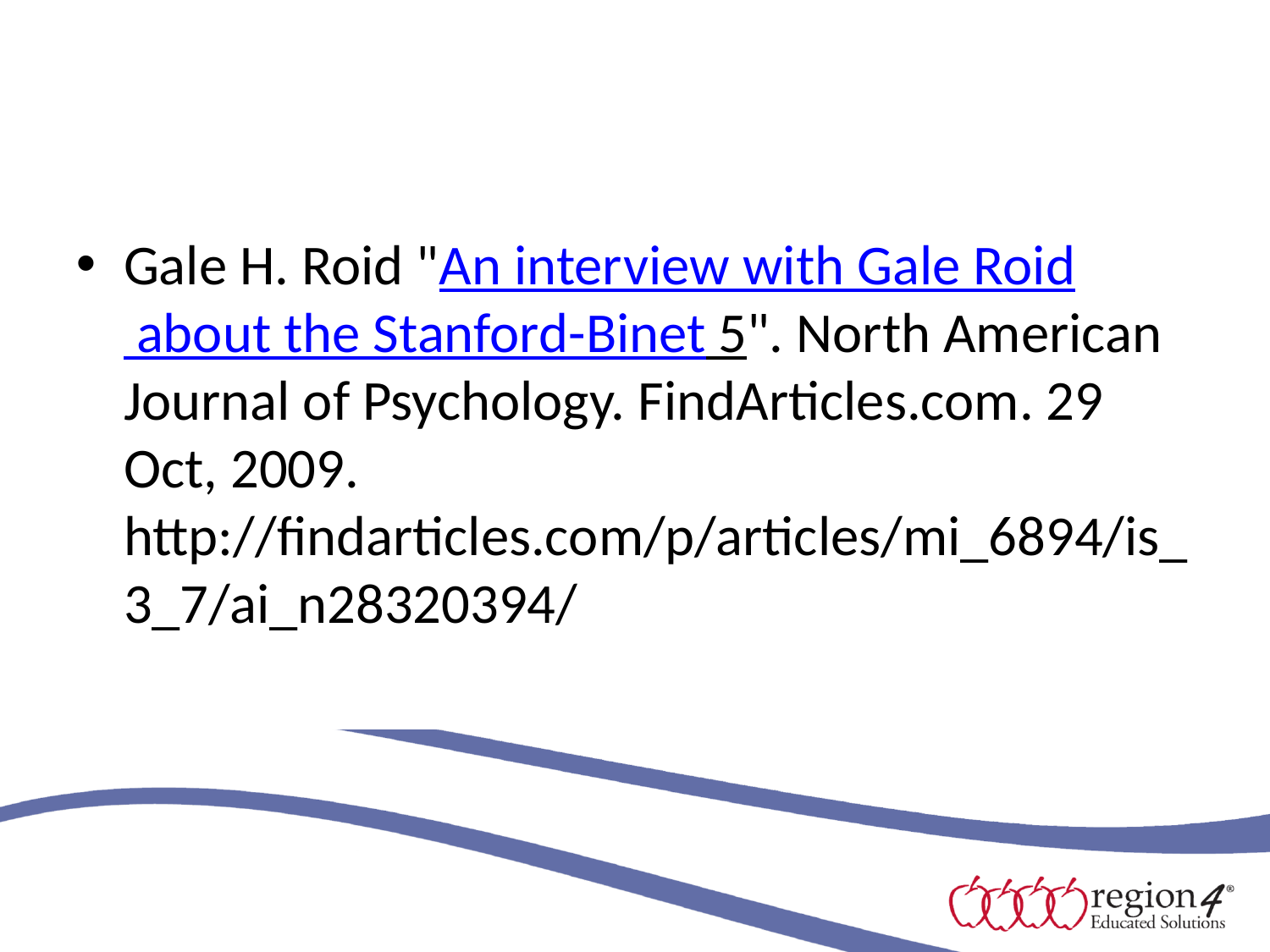

#
Gale H. Roid "An interview with Gale Roid about the Stanford-Binet 5". North American Journal of Psychology. FindArticles.com. 29 Oct, 2009. http://findarticles.com/p/articles/mi_6894/is_3_7/ai_n28320394/